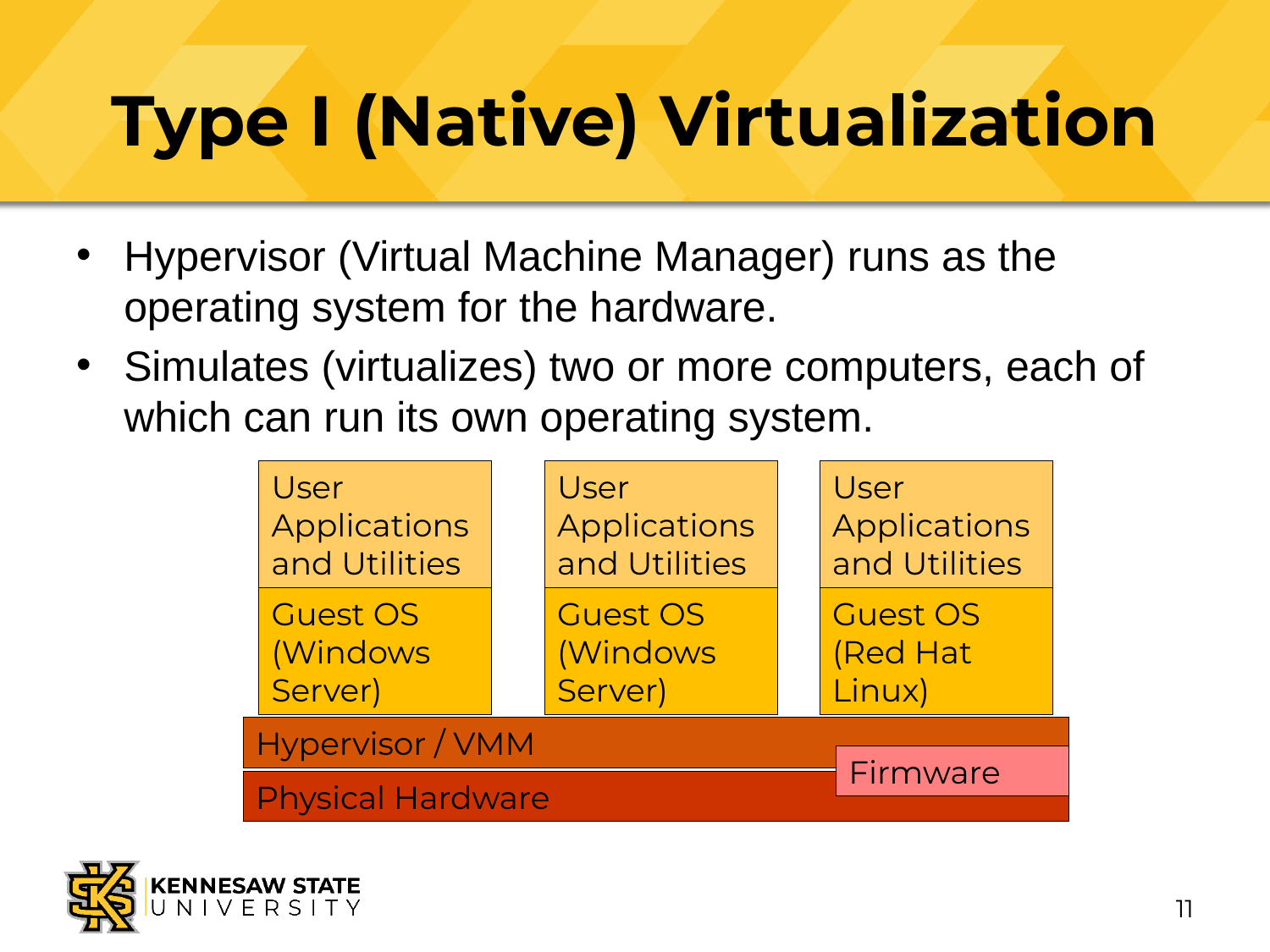

# Type I (Native) Virtualization
Hypervisor (Virtual Machine Manager) runs as the operating system for the hardware.
Simulates (virtualizes) two or more computers, each of which can run its own operating system.
User Applications and Utilities
Guest OS
(Windows Server)
User Applications and Utilities
Guest OS
(Red Hat Linux)
User Applications and Utilities
Guest OS
(Windows Server)
Hypervisor / VMM
Firmware
Physical Hardware
11